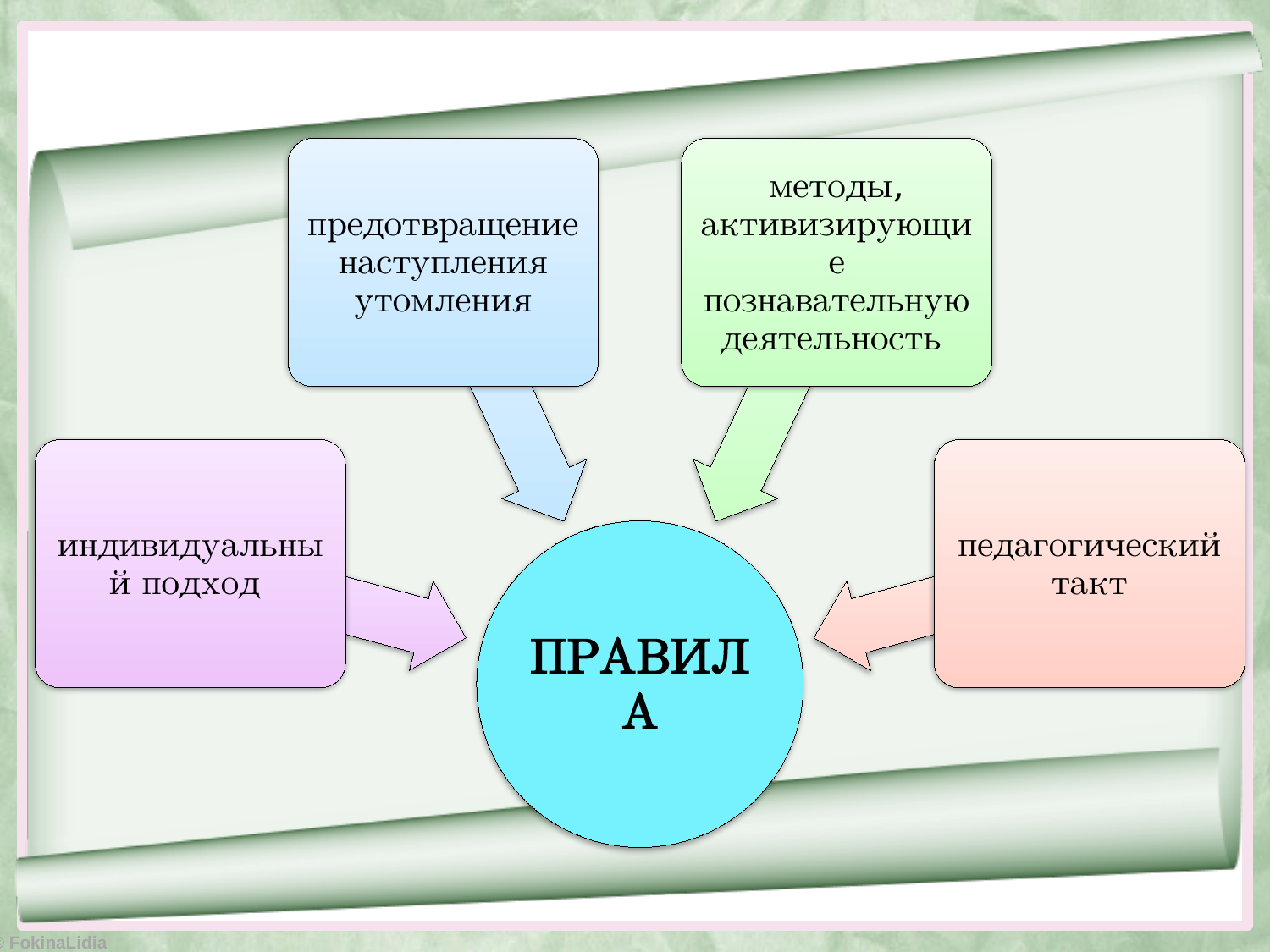

ПРАВИЛА
индивидуальный подход
предотвращение наступления утомления
методы, активизирующие познавательную деятельность
педагогический такт